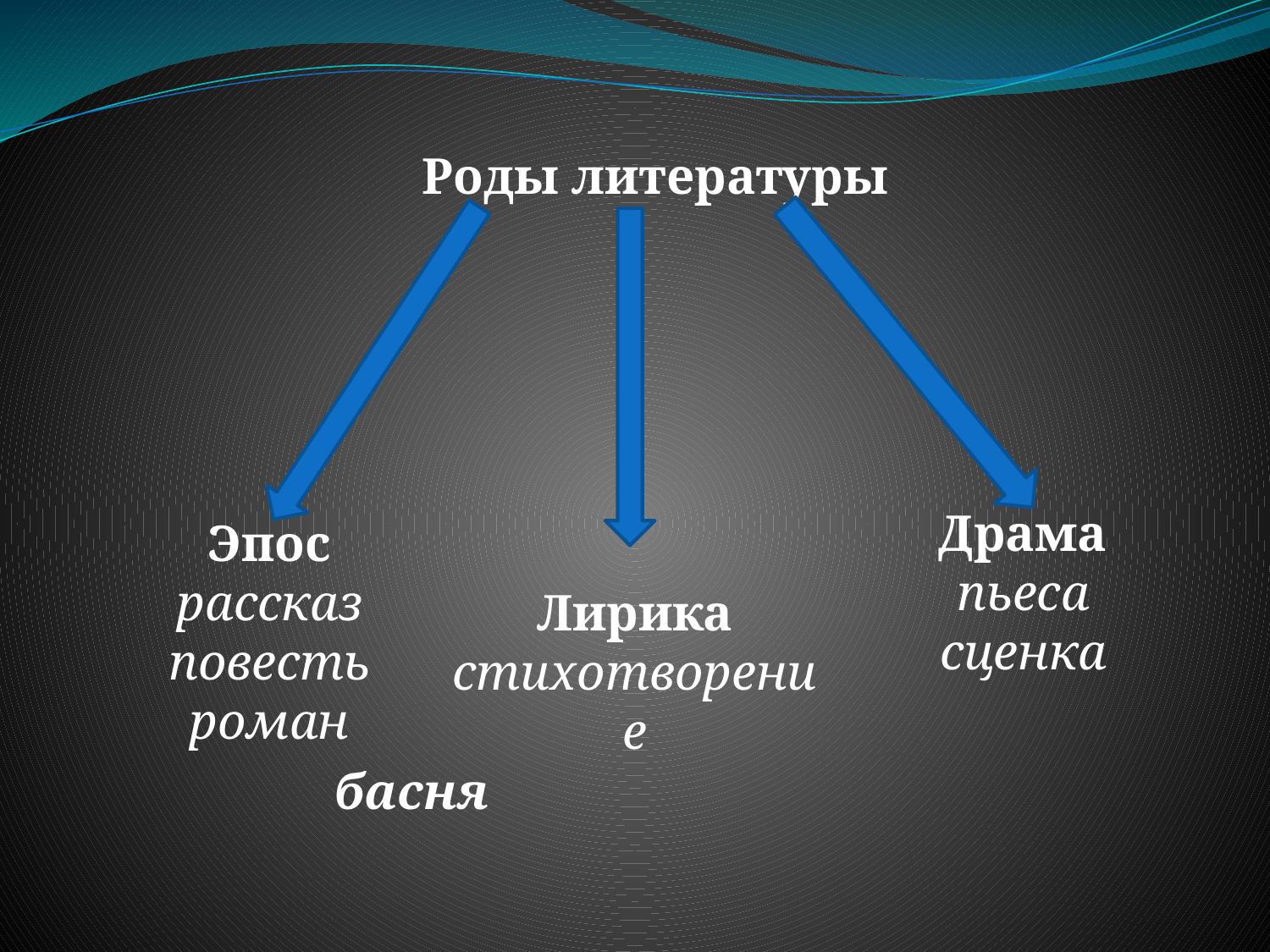

Роды литературы

Драма
пьеса
сценка
Эпос
рассказ
повесть
роман
Лирика
стихотворение
басня